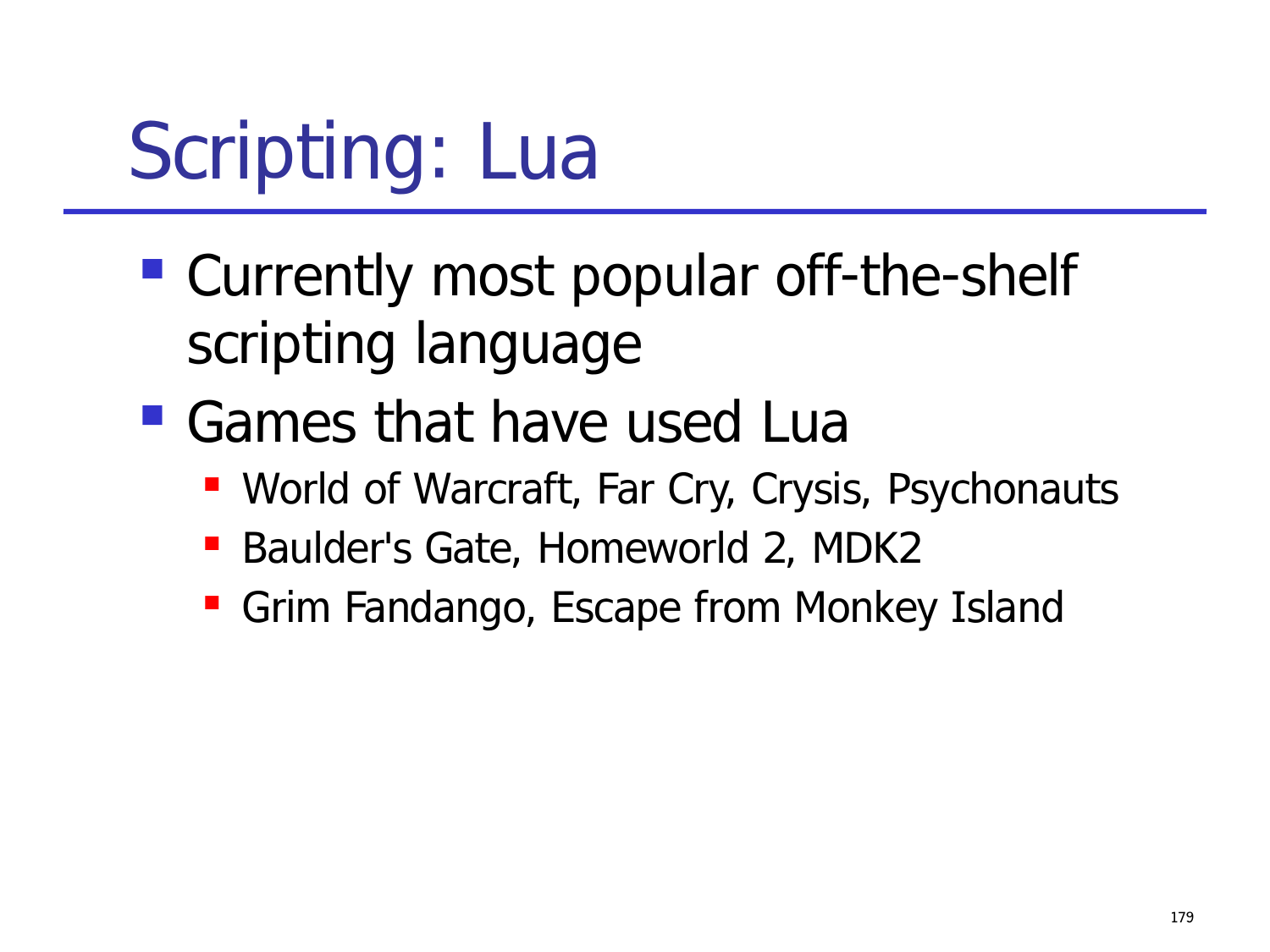

# Scripting: Lua
Currently most popular off-the-shelf scripting language
Games that have used Lua
World of Warcraft, Far Cry, Crysis, Psychonauts
Baulder's Gate, Homeworld 2, MDK2
Grim Fandango, Escape from Monkey Island

179